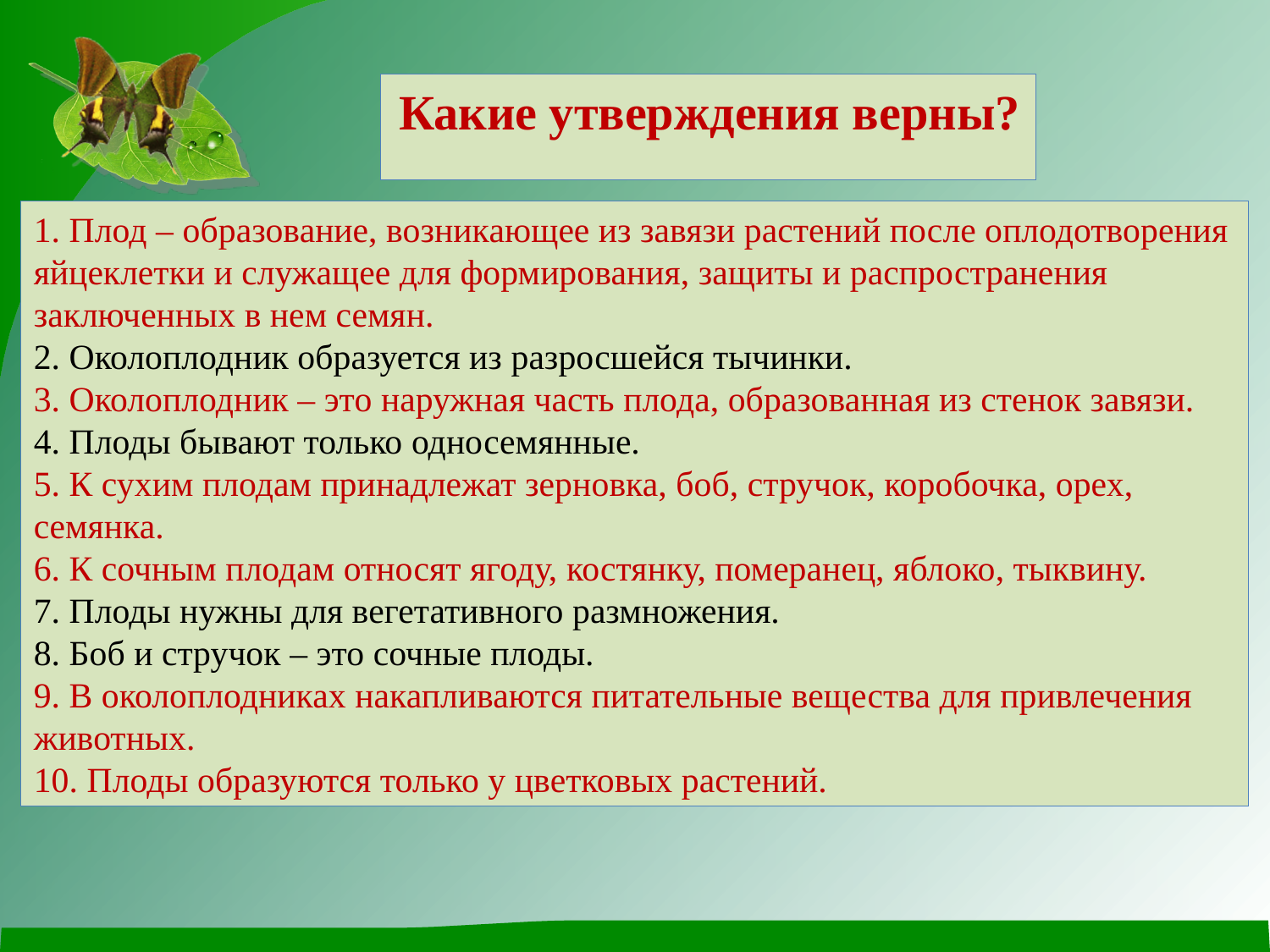

Какие утверждения верны?

1. Плод – образование, возникающее из завязи растений после оплодотворения яйцеклетки и служащее для формирования, защиты и распространения заключенных в нем семян.
2. Околоплодник образуется из разросшейся тычинки.
3. Околоплодник – это наружная часть плода, образованная из стенок завязи.
4. Плоды бывают только односемянные.
5. К сухим плодам принадлежат зерновка, боб, стручок, коробочка, орех, семянка.
6. К сочным плодам относят ягоду, костянку, померанец, яблоко, тыквину.
7. Плоды нужны для вегетативного размножения.
8. Боб и стручок – это сочные плоды.
9. В околоплодниках накапливаются питательные вещества для привлечения животных.
10. Плоды образуются только у цветковых растений.